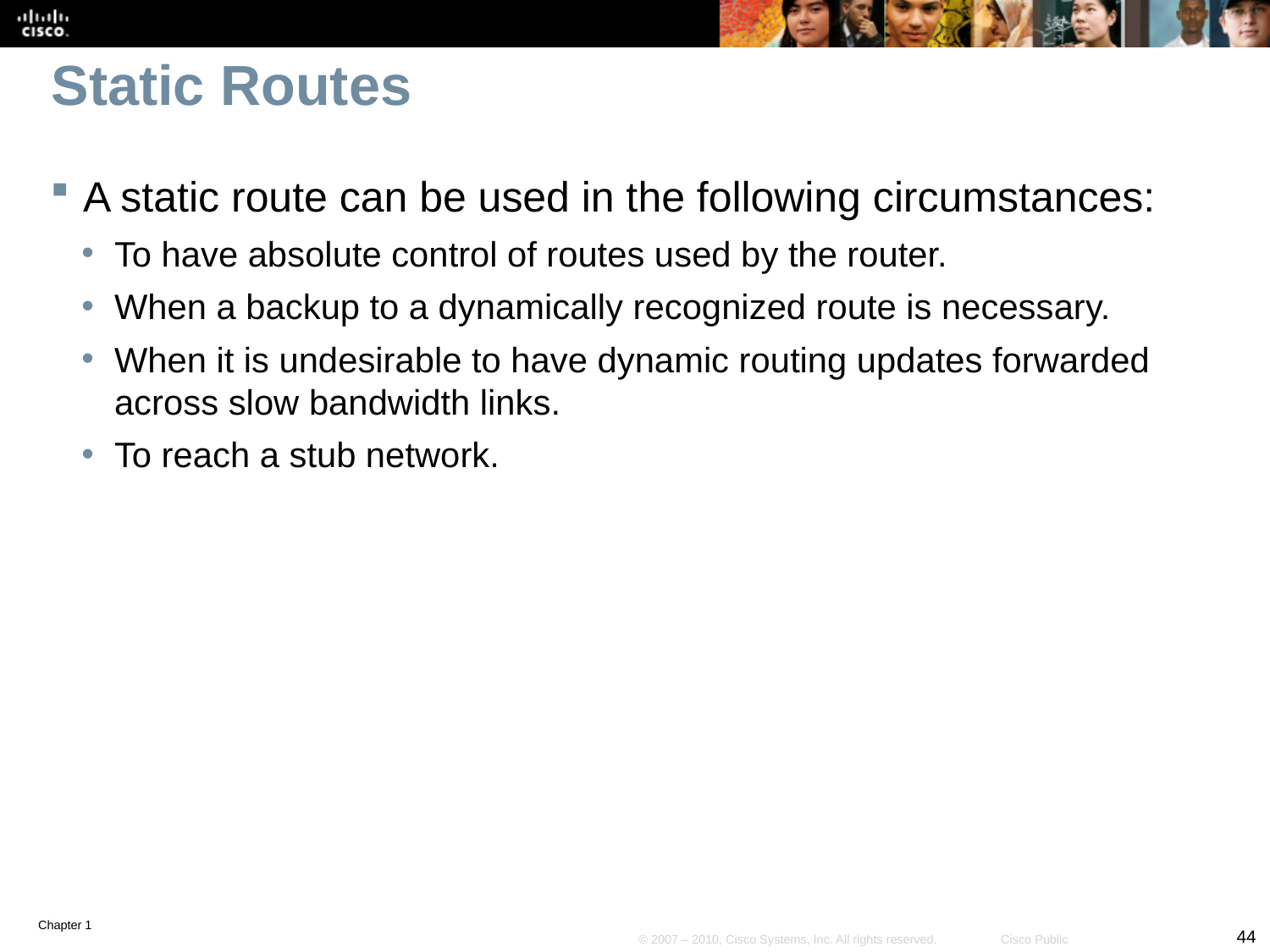

# Static Routes
A static route can be used in the following circumstances:
To have absolute control of routes used by the router.
When a backup to a dynamically recognized route is necessary.
When it is undesirable to have dynamic routing updates forwarded across slow bandwidth links.
To reach a stub network.